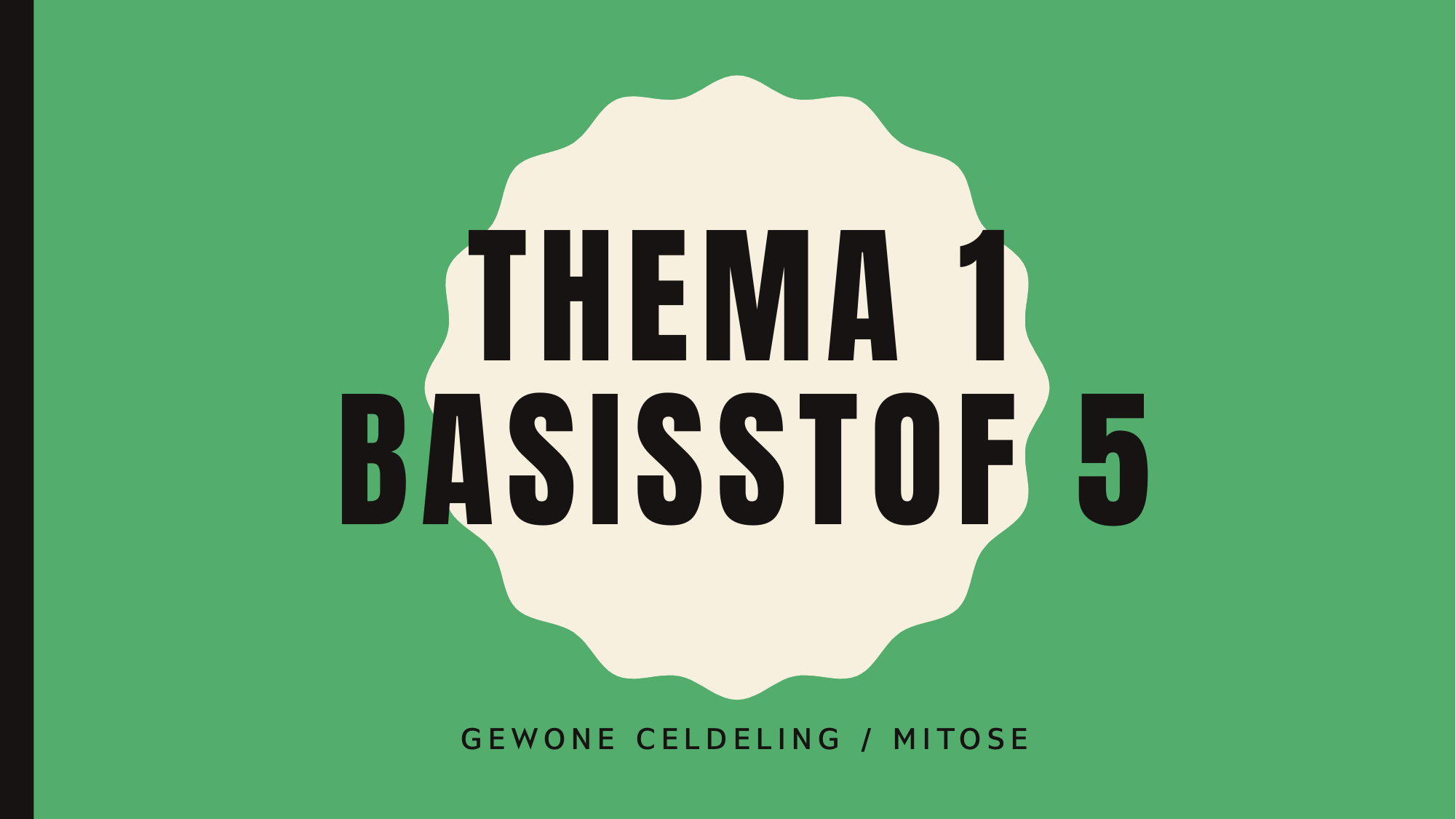

# Thema 1 basisstof 5
Gewone celdeling / mitose